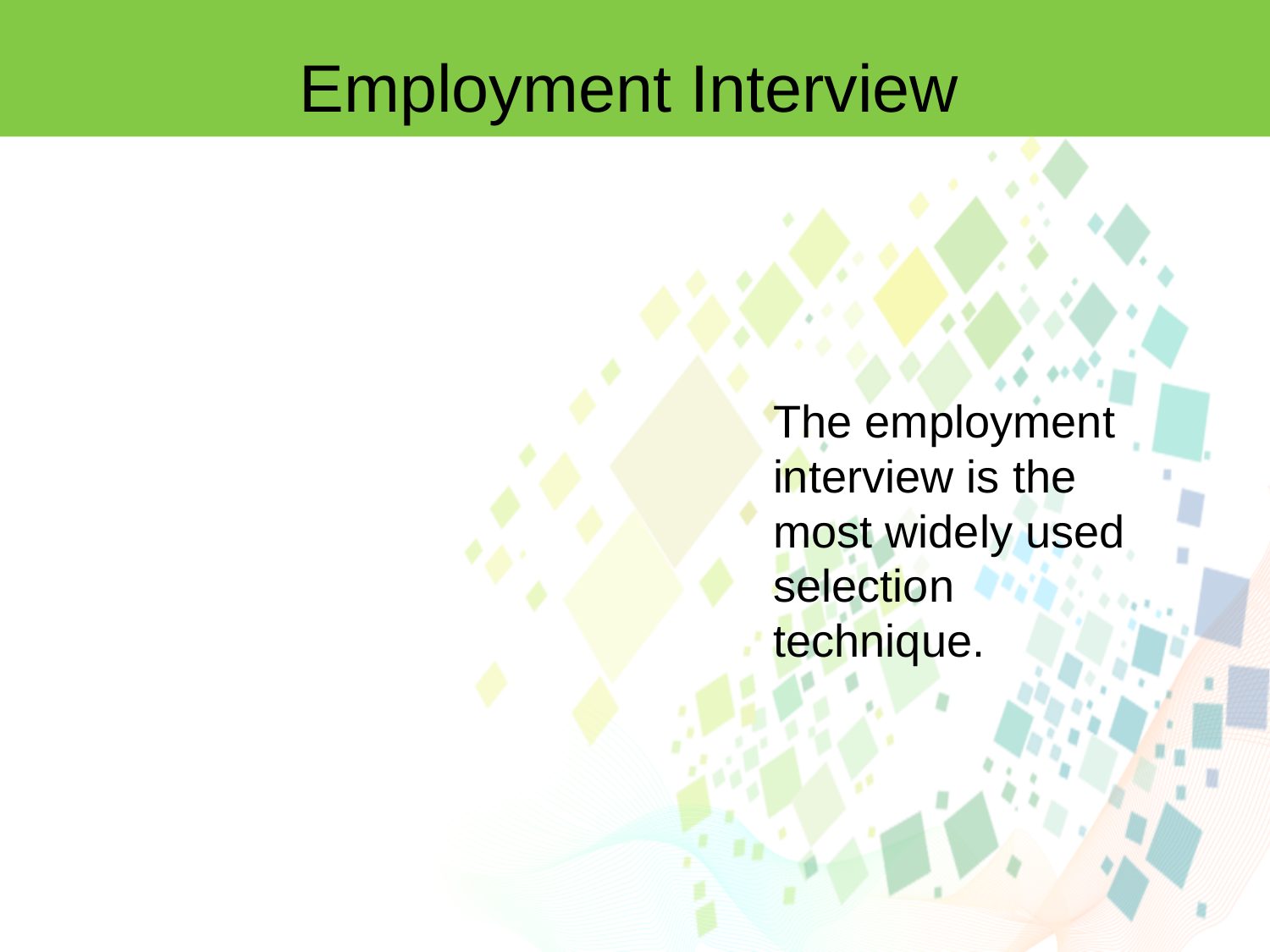

Employment Interview
The employment interview is the most widely used selection technique.